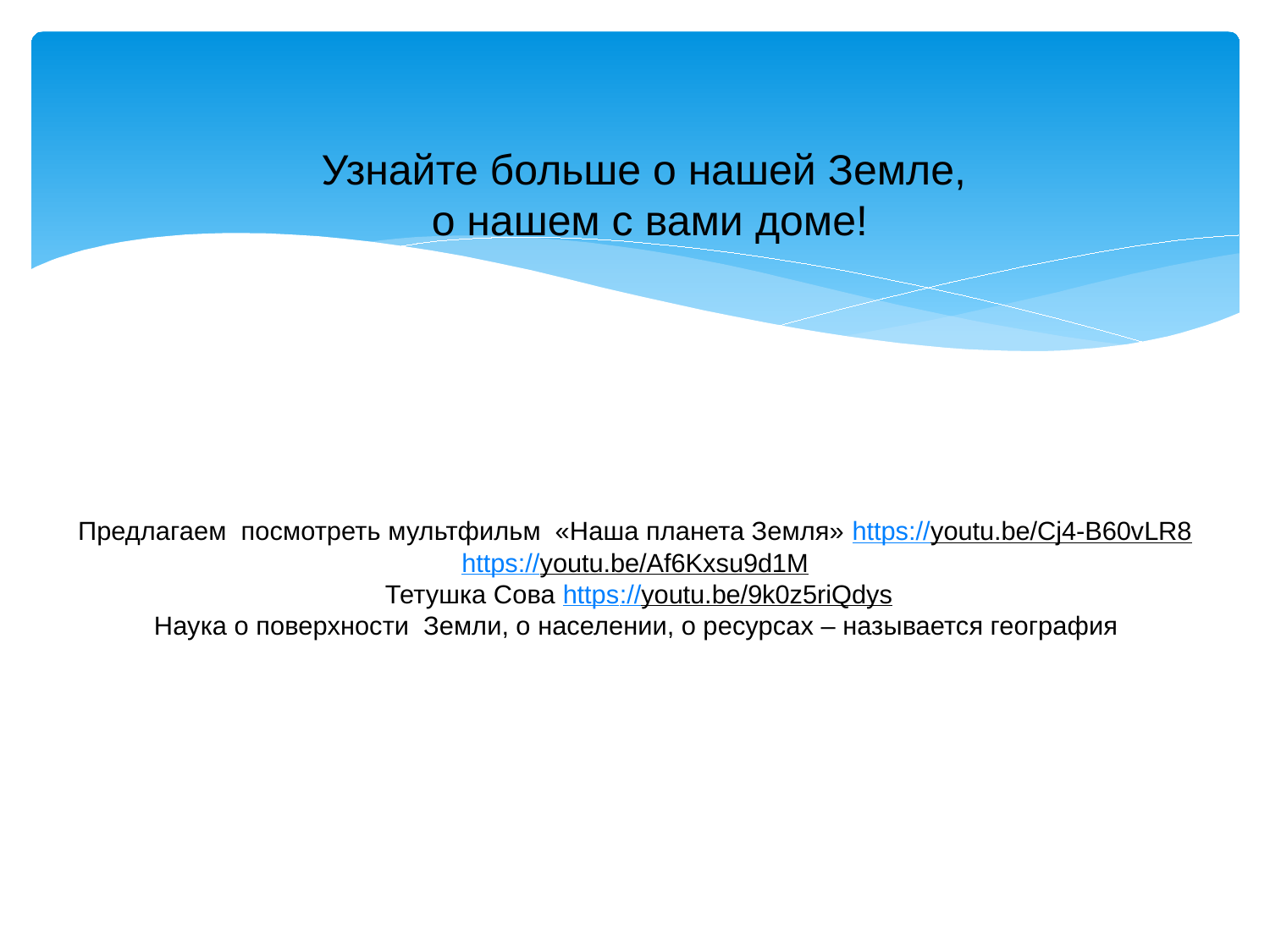

Узнайте больше о нашей Земле,
о нашем с вами доме!
# Предлагаем  посмотреть мультфильм  «Наша планета Земля» https://youtu.be/Cj4-B60vLR8 https://youtu.be/Af6Kxsu9d1M Тетушка Сова https://youtu.be/9k0z5riQdys Наука о поверхности  Земли, о населении, о ресурсах – называется география